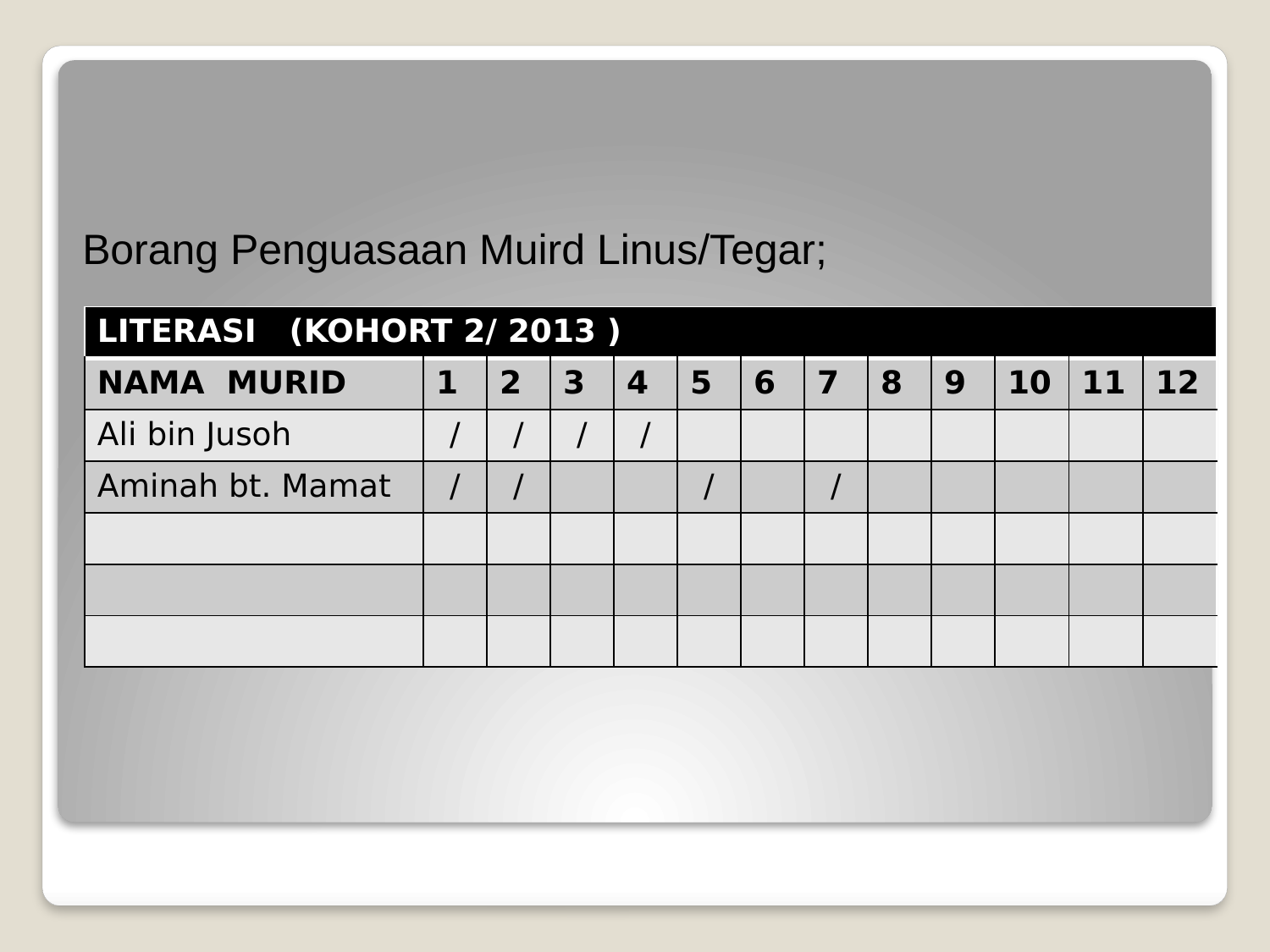

# Borang Penguasaan Muird Linus/Tegar;
| LITERASI (KOHORT 2/ 2013 ) |  |  |  |  |  |  |  |  |  |  |  |  |
| --- | --- | --- | --- | --- | --- | --- | --- | --- | --- | --- | --- | --- |
| NAMA MURID | 1 | 2 | 3 | 4 | 5 | 6 | 7 | 8 | 9 | 10 | 11 | 12 |
| Ali bin Jusoh | / | / | / | / |  |  |  |  |  |  |  |  |
| Aminah bt. Mamat | / | / |  |  | / |  | / |  |  |  |  |  |
|  |  |  |  |  |  |  |  |  |  |  |  |  |
|  |  |  |  |  |  |  |  |  |  |  |  |  |
|  |  |  |  |  |  |  |  |  |  |  |  |  |